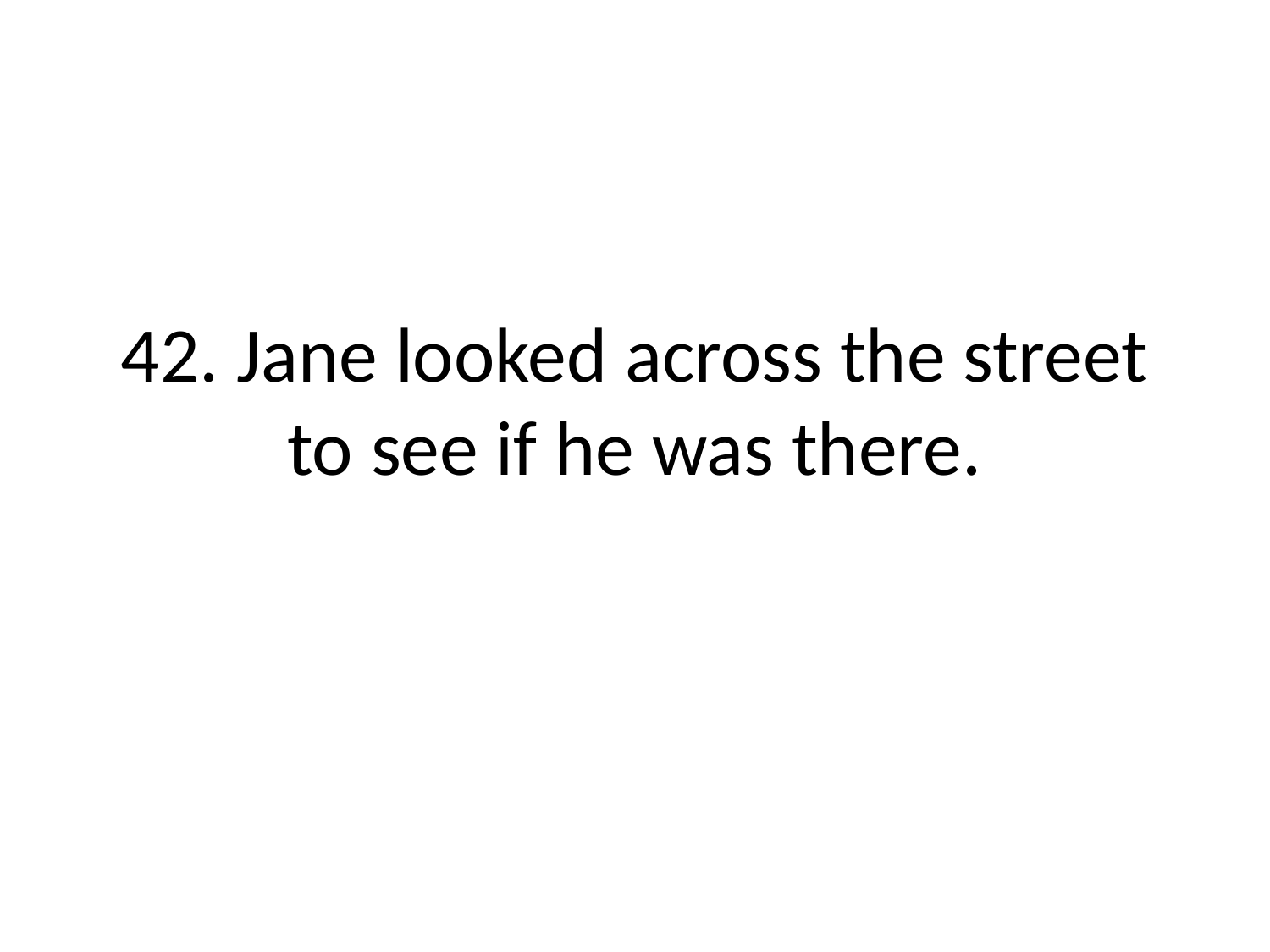

# 42. Jane looked across the street to see if he was there.